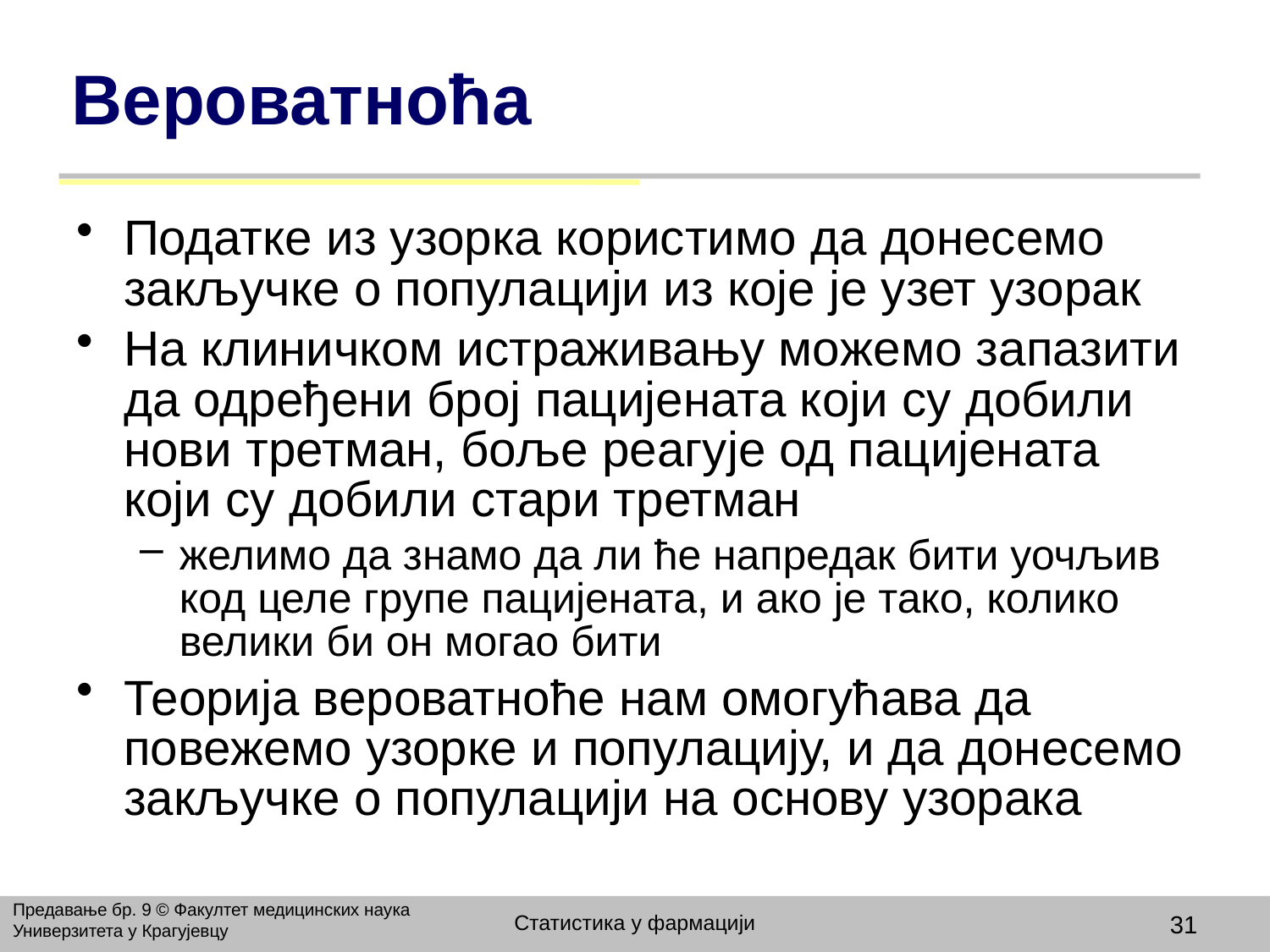

# Вероватноћа
Податке из узорка користимо да донесемо закључке о популацији из које је узет узорак
На клиничком истраживању можемо запазити да одређени број пацијената који су добили нови третман, боље реагује од пацијената који су добили стари третман
желимо да знамо да ли ће напредак бити уочљив код целе групе пацијената, и ако је тако, колико велики би он могао бити
Теорија вероватноће нам омогућава да повежемо узорке и популацију, и да донесемо закључке о популацији на основу узорака
Предавање бр. 9 © Факултет медицинских наука Универзитета у Крагујевцу
Статистика у фармацији
31